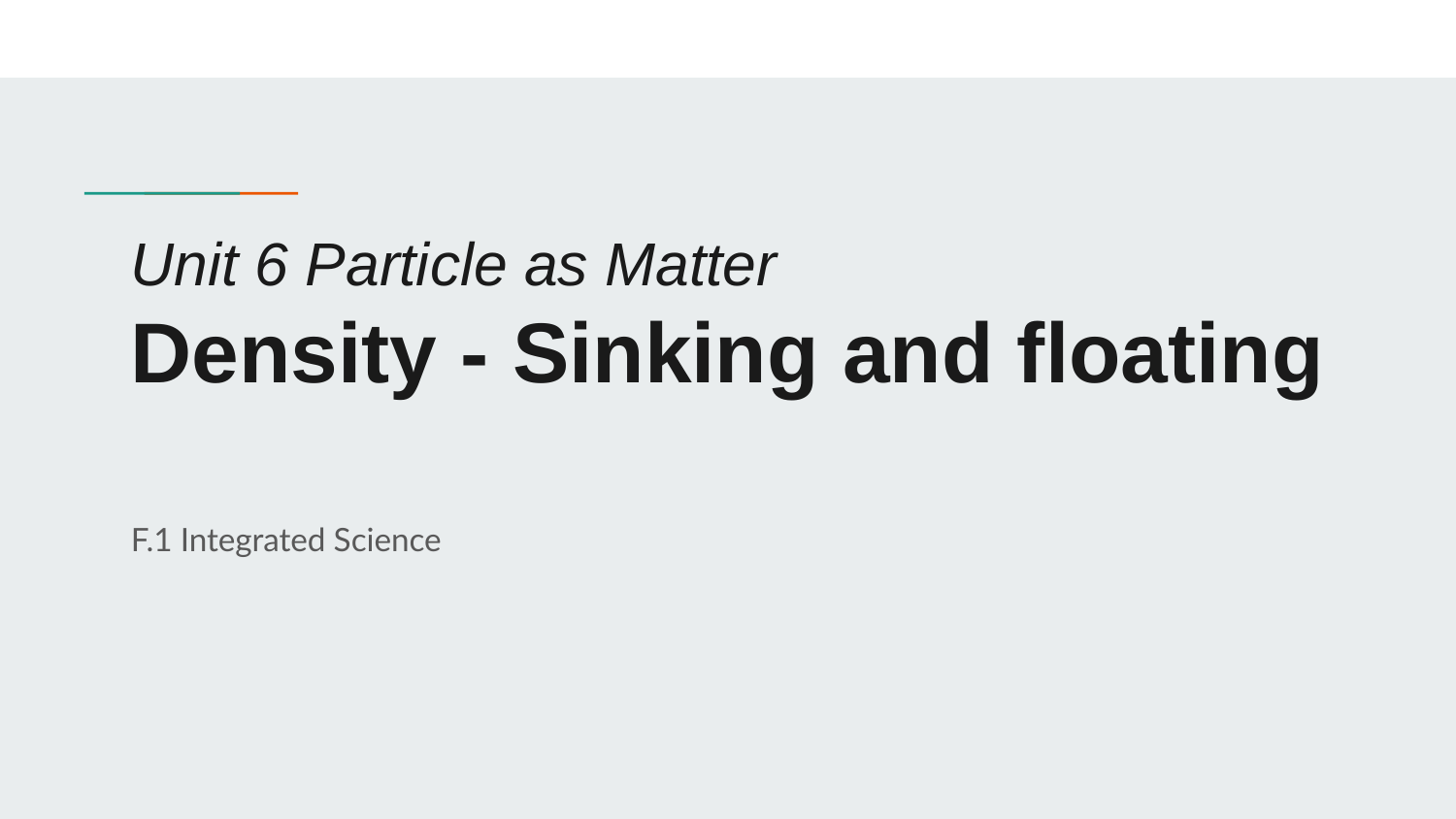

# Unit 6 Particle as Matter
Density - Sinking and floating
F.1 Integrated Science